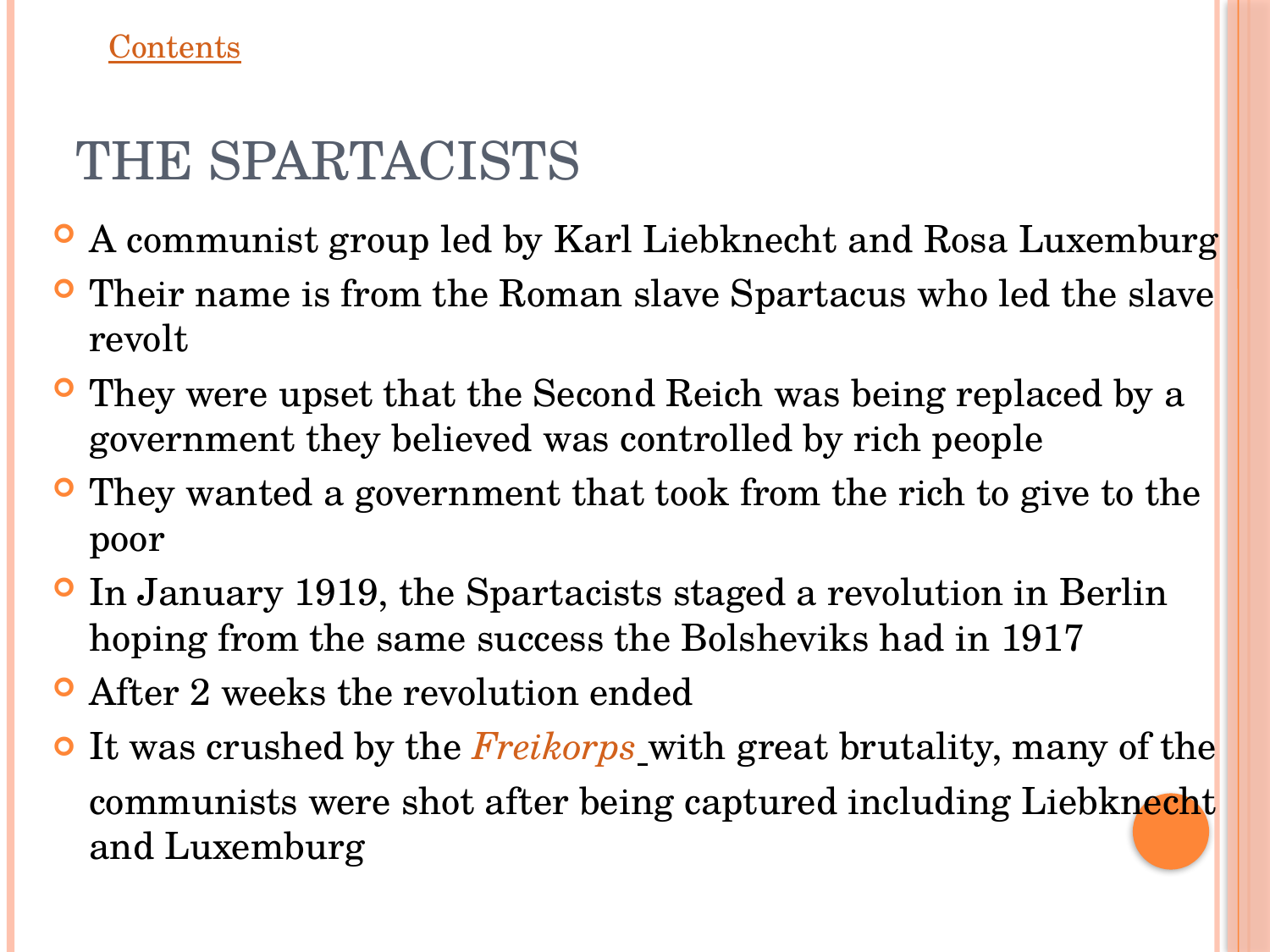

# The Spartacists
A communist group led by Karl Liebknecht and Rosa Luxemburg
Their name is from the Roman slave Spartacus who led the slave revolt
They were upset that the Second Reich was being replaced by a government they believed was controlled by rich people
They wanted a government that took from the rich to give to the poor
In January 1919, the Spartacists staged a revolution in Berlin hoping from the same success the Bolsheviks had in 1917
After 2 weeks the revolution ended
It was crushed by the Freikorps with great brutality, many of the communists were shot after being captured including Liebknecht and Luxemburg